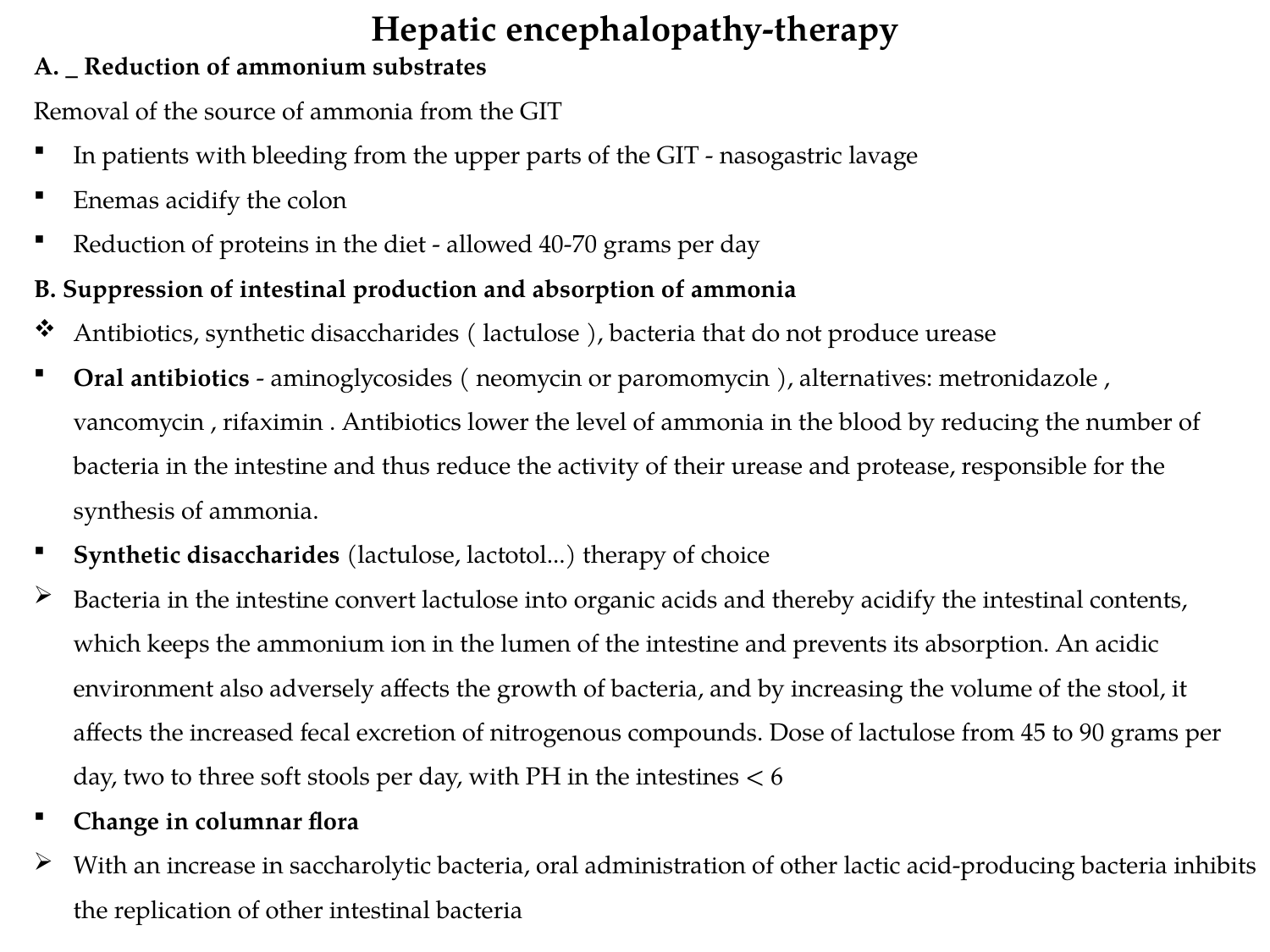

Hepatic encephalopathy-therapy

A. _ Reduction of ammonium substrates
Removal of the source of ammonia from the GIT
In patients with bleeding from the upper parts of the GIT - nasogastric lavage
Enemas acidify the colon
Reduction of proteins in the diet - allowed 40-70 grams per day
B. Suppression of intestinal production and absorption of ammonia
Antibiotics, synthetic disaccharides ( lactulose ), bacteria that do not produce urease
Oral antibiotics - aminoglycosides ( neomycin or paromomycin ), alternatives: metronidazole , vancomycin , rifaximin . Antibiotics lower the level of ammonia in the blood by reducing the number of bacteria in the intestine and thus reduce the activity of their urease and protease, responsible for the synthesis of ammonia.
Synthetic disaccharides (lactulose, lactotol...) therapy of choice
Bacteria in the intestine convert lactulose into organic acids and thereby acidify the intestinal contents, which keeps the ammonium ion in the lumen of the intestine and prevents its absorption. An acidic environment also adversely affects the growth of bacteria, and by increasing the volume of the stool, it affects the increased fecal excretion of nitrogenous compounds. Dose of lactulose from 45 to 90 grams per day, two to three soft stools per day, with PH in the intestines < 6
Change in columnar flora
With an increase in saccharolytic bacteria, oral administration of other lactic acid-producing bacteria inhibits the replication of other intestinal bacteria